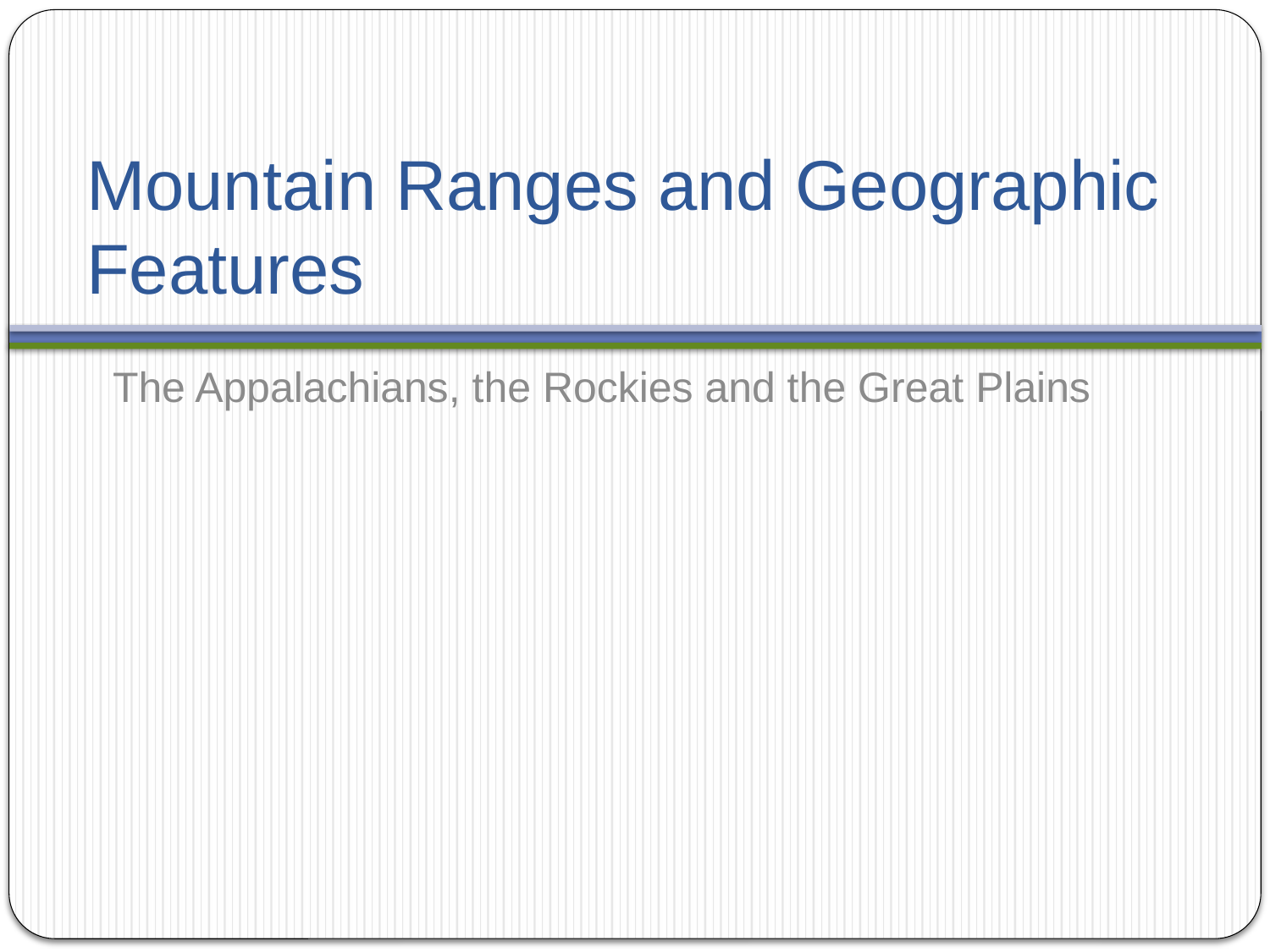

# Mountain Ranges and Geographic Features
The Appalachians, the Rockies and the Great Plains